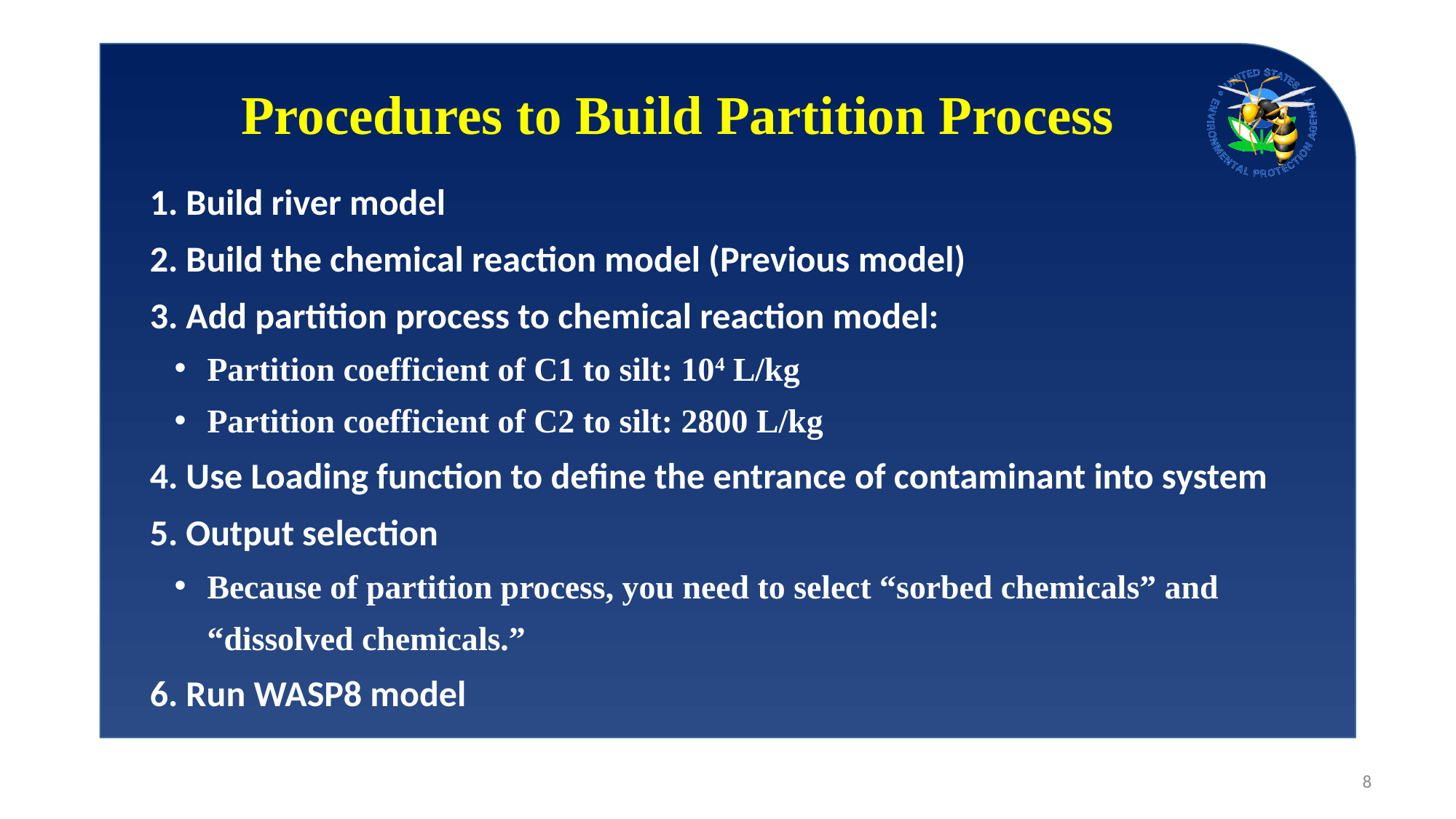

Procedures to Build Partition Process
1. Build river model
2. Build the chemical reaction model (Previous model)
3. Add partition process to chemical reaction model:
Partition coefficient of C1 to silt: 104 L/kg
Partition coefficient of C2 to silt: 2800 L/kg
4. Use Loading function to define the entrance of contaminant into system
5. Output selection
Because of partition process, you need to select “sorbed chemicals” and “dissolved chemicals.”
6. Run WASP8 model

8